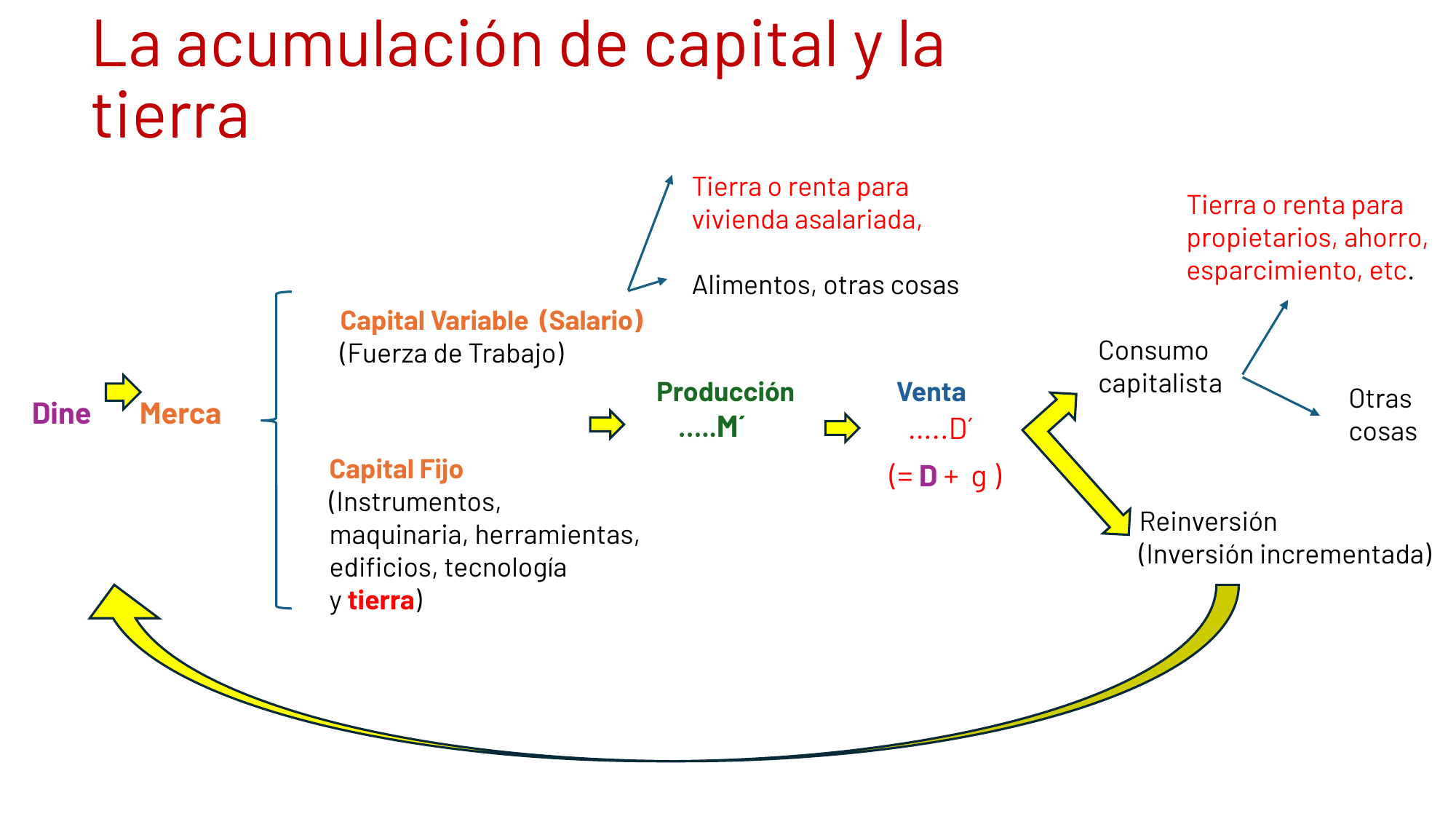

# La acumulación de capital y la tierra

Tierra o renta para
vivienda asalariada,

Alimentos, otras cosas
Tierra o renta para
propietarios, ahorro,
esparcimiento, etc.

Capital Variable  (Salario)
(Fuerza de Trabajo)
Consumo
capitalista
Venta
Producción
    …..M´

Otras
cosas

Dine        Merca
   …..D´
(= D +  g )

Capital Fijo
(Instrumentos,
maquinaria, herramientas,
edificios, tecnología
y tierra)
Reinversión
(Inversión incrementada)